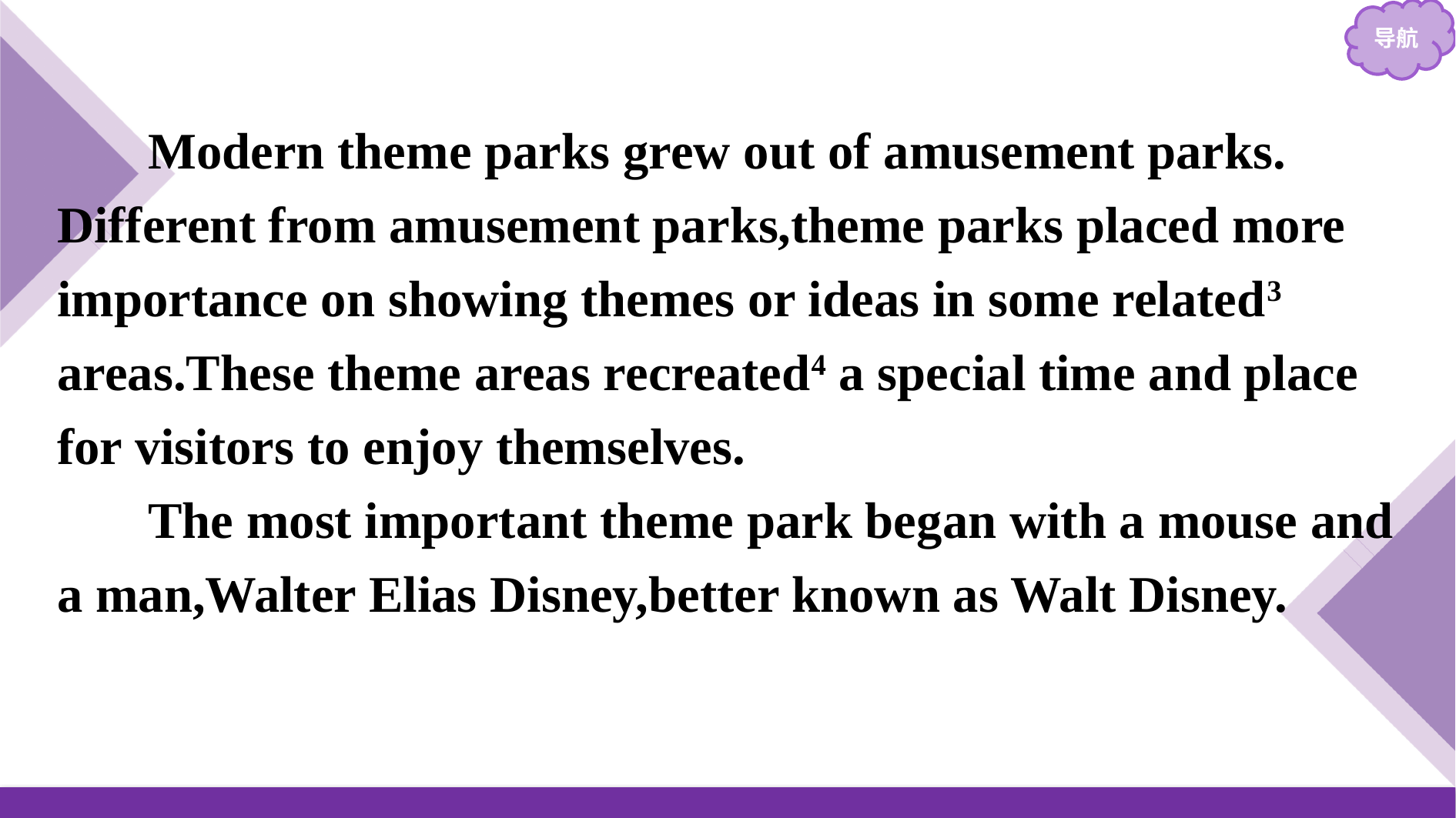

Modern theme parks grew out of amusement parks. Different from amusement parks,theme parks placed more importance on showing themes or ideas in some related3 areas.These theme areas recreated4 a special time and place for visitors to enjoy themselves.
The most important theme park began with a mouse and a man,Walter Elias Disney,better known as Walt Disney.